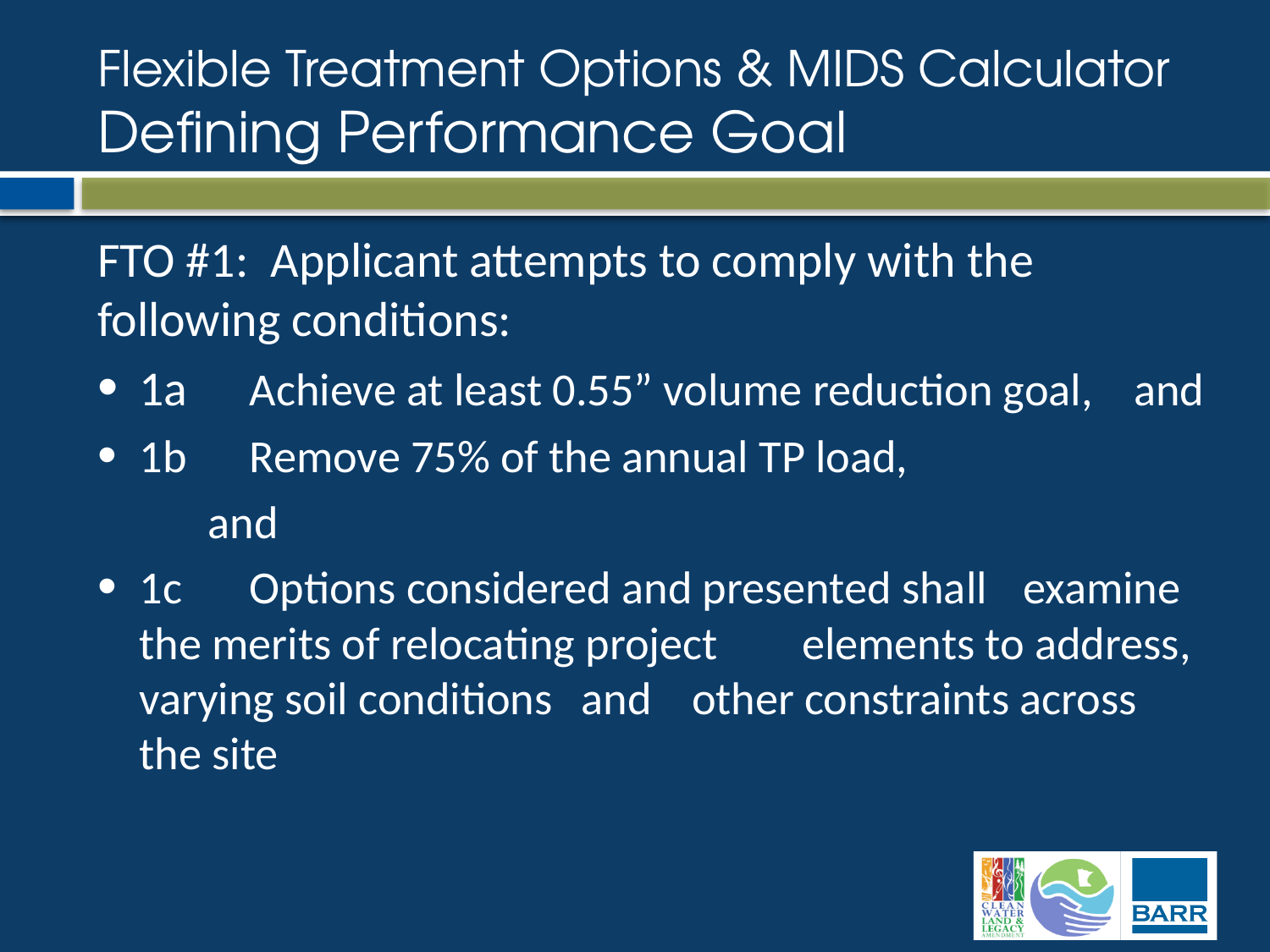

# Flexible Treatment Options & MIDS Calculator Defining Performance Goal
FTO #1:  Applicant attempts to comply with the following conditions:
1a	Achieve at least 0.55” volume reduction goal, 	and
1b 	Remove 75% of the annual TP load,
	and
1c 	Options considered and presented shall 	examine the merits of relocating project 	elements to address, varying soil conditions 	and 	other constraints across the site